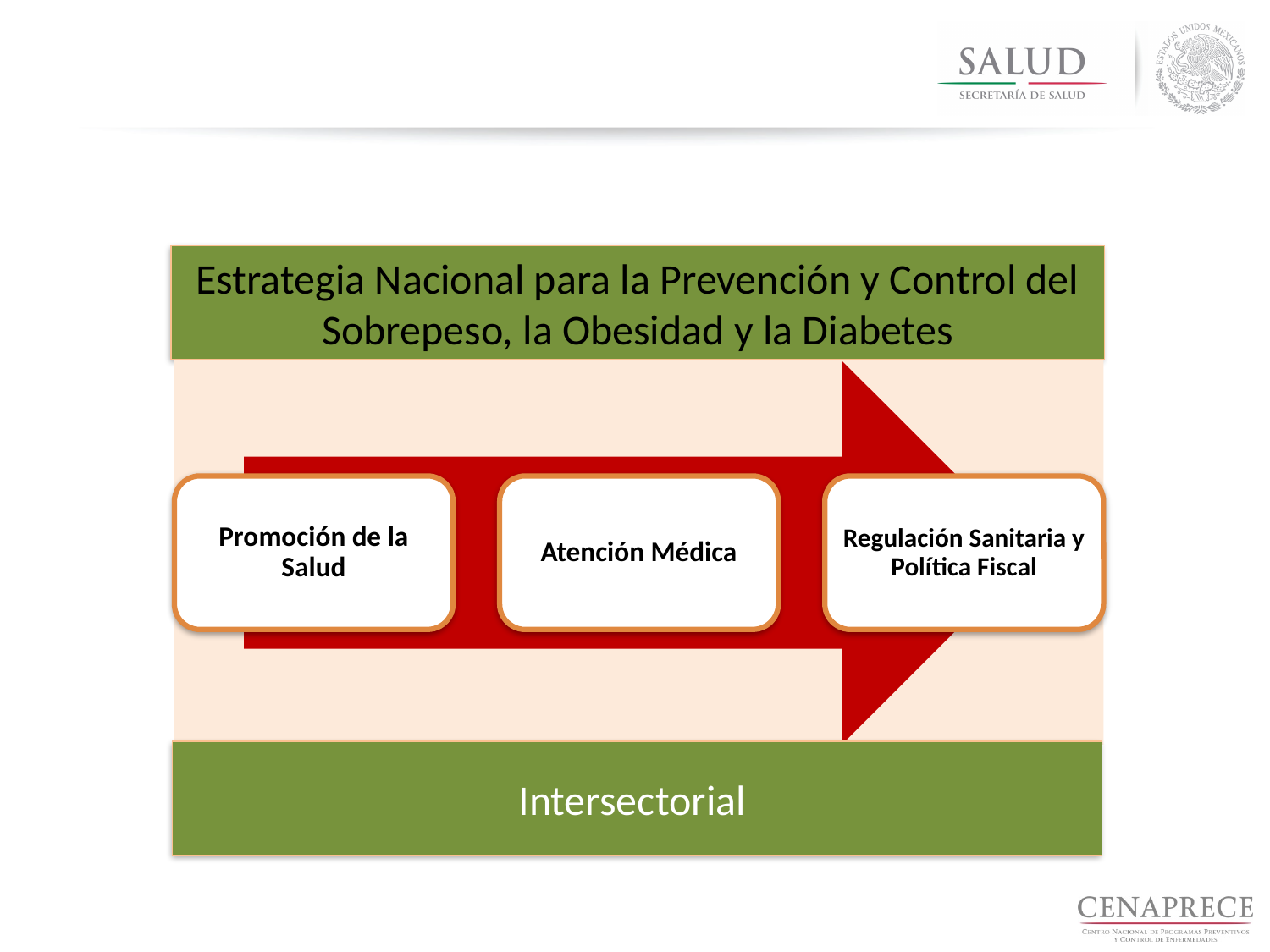

Estrategia Nacional para la Prevención y Control del Sobrepeso, la Obesidad y la Diabetes
Promoción de la Salud
Atención Médica
Regulación Sanitaria y Política Fiscal
Intersectorial